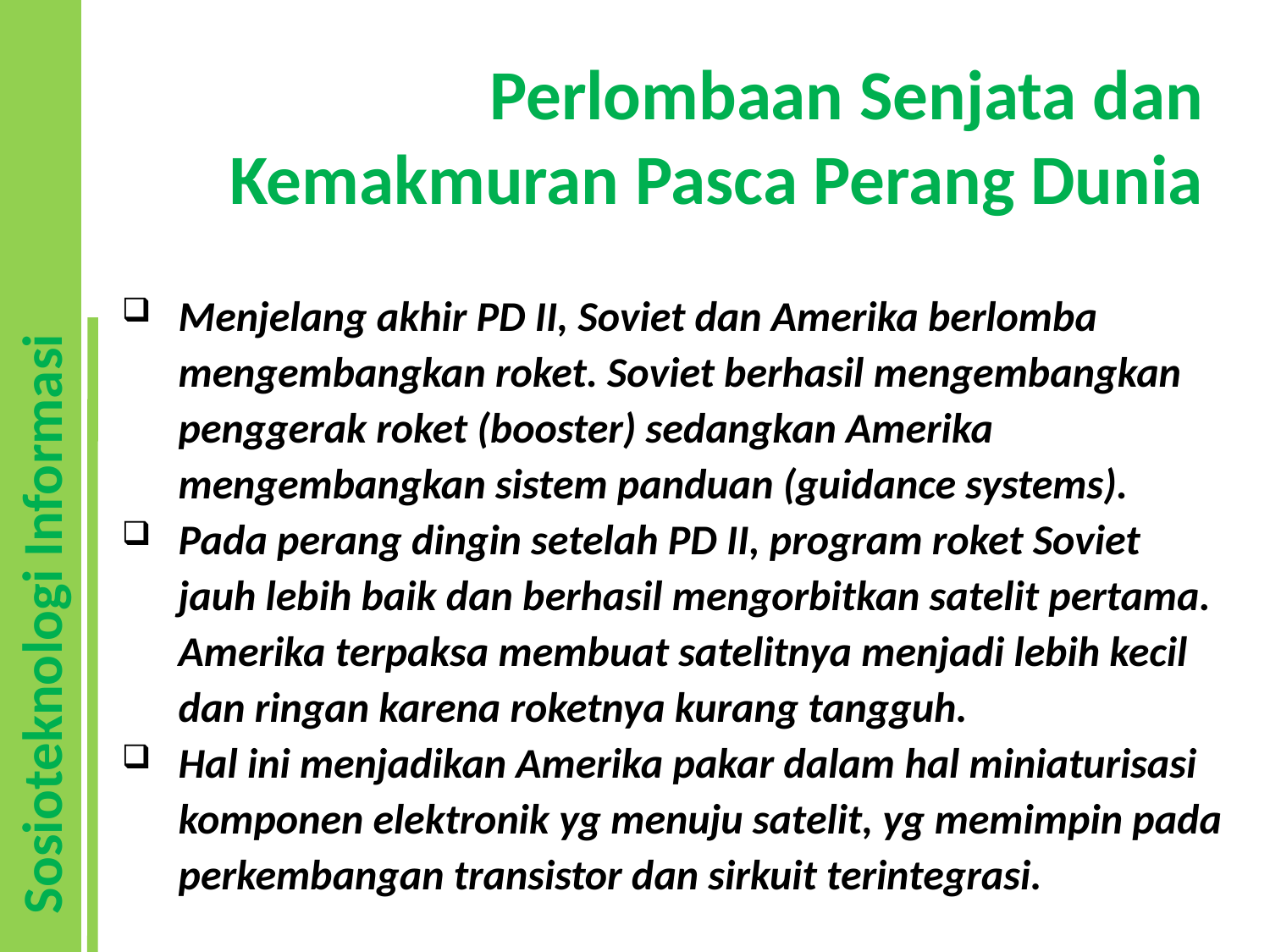

# Perlombaan Senjata dan Kemakmuran Pasca Perang Dunia
Menjelang akhir PD II, Soviet dan Amerika berlomba mengembangkan roket. Soviet berhasil mengembangkan penggerak roket (booster) sedangkan Amerika mengembangkan sistem panduan (guidance systems).
Pada perang dingin setelah PD II, program roket Soviet jauh lebih baik dan berhasil mengorbitkan satelit pertama. Amerika terpaksa membuat satelitnya menjadi lebih kecil dan ringan karena roketnya kurang tangguh.
Hal ini menjadikan Amerika pakar dalam hal miniaturisasi komponen elektronik yg menuju satelit, yg memimpin pada perkembangan transistor dan sirkuit terintegrasi.